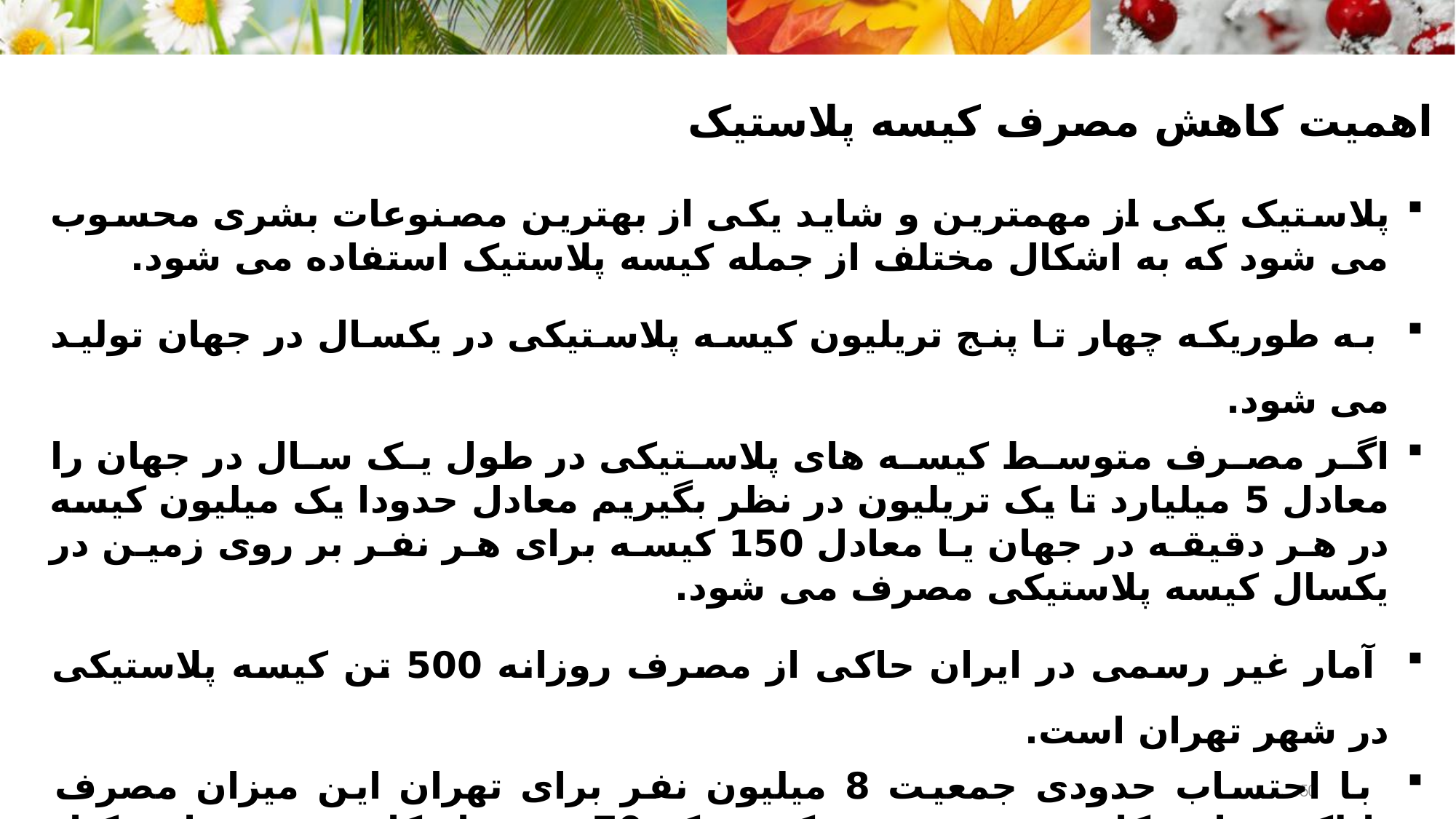

اهمیت کاهش مصرف کیسه پلاستیک
پلاستیک یکی از مهمترین و شاید یکی از بهترین مصنوعات بشری محسوب می شود که به اشکال مختلف از جمله کیسه پلاستیک استفاده می شود.
 به طوریکه چهار تا پنج تریلیون کیسه پلاستیکی در یکسال در جهان تولید می شود.
اگر مصرف متوسط کیسه های پلاستیکی در طول یک سال در جهان را معادل 5 میلیارد تا یک تریلیون در نظر بگیریم معادل حدودا یک میلیون کیسه در هر دقیقه در جهان یا معادل 150 کیسه برای هر نفر بر روی زمین در یکسال کیسه پلاستیکی مصرف می شود.
 آمار غیر رسمی در ایران حاکی از مصرف روزانه 500 تن کیسه پلاستیکی در شهر تهران است.
 با احتساب حدودی جمعیت 8 میلیون نفر برای تهران این میزان مصرف نایلکس را به کل جمعیت شهری کشور که 70 درصد از کل جمعیت را تشکیل می دهند تعمیم دهیم به طور تقریبی می توان گفت که در شهرهای ایران روزانه بیش از 3 هزار تن و سالانه بیش از یک میلیون تن کیسه پلاستیکی مصرف می شود.
50